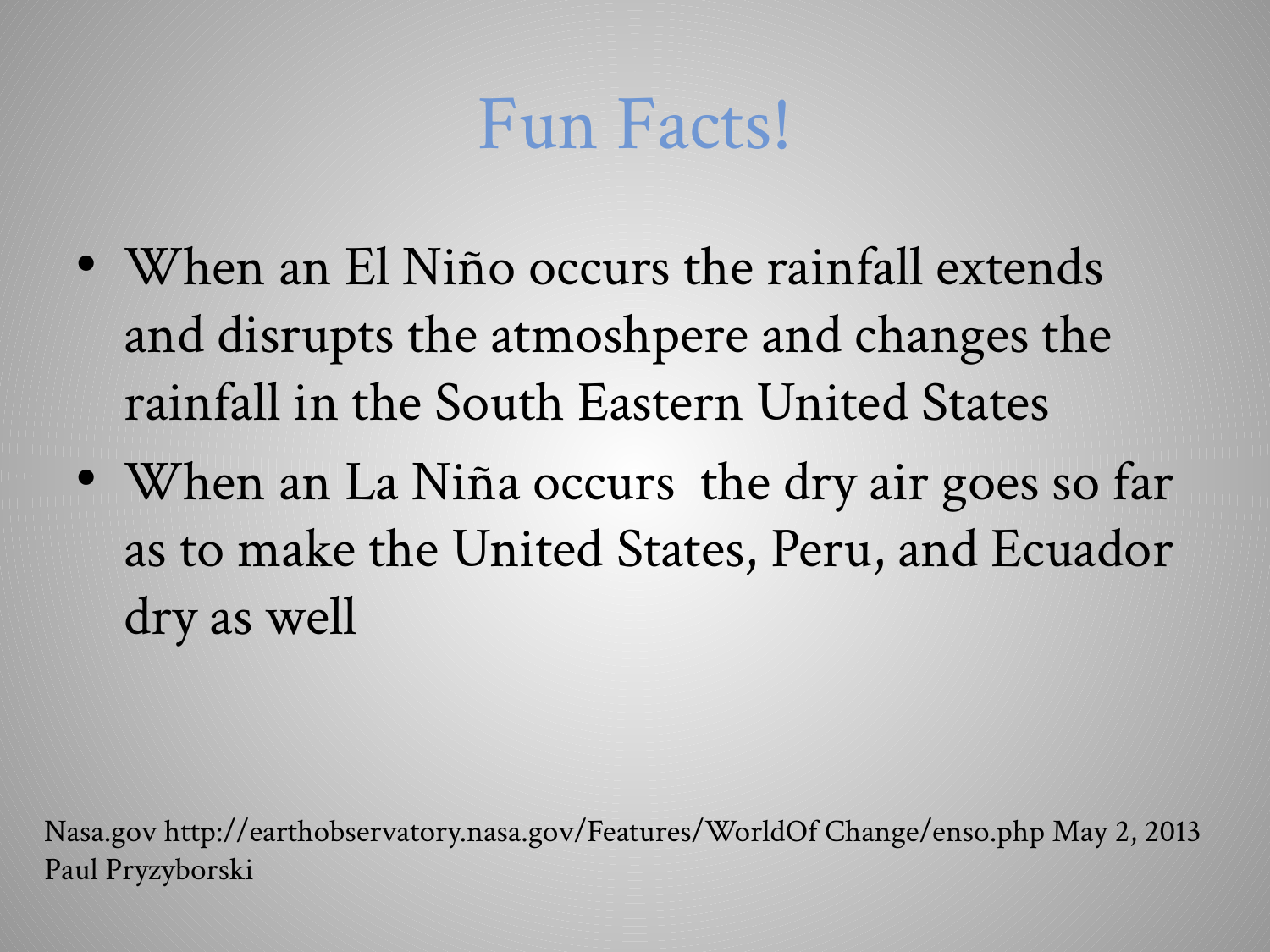

# Fun Facts!
When an El Niño occurs the rainfall extends and disrupts the atmoshpere and changes the rainfall in the South Eastern United States
When an La Niña occurs  the dry air goes so far as to make the United States, Peru, and Ecuador dry as well
Nasa.gov http://earthobservatory.nasa.gov/Features/WorldOf Change/enso.php May 2, 2013 Paul Pryzyborski